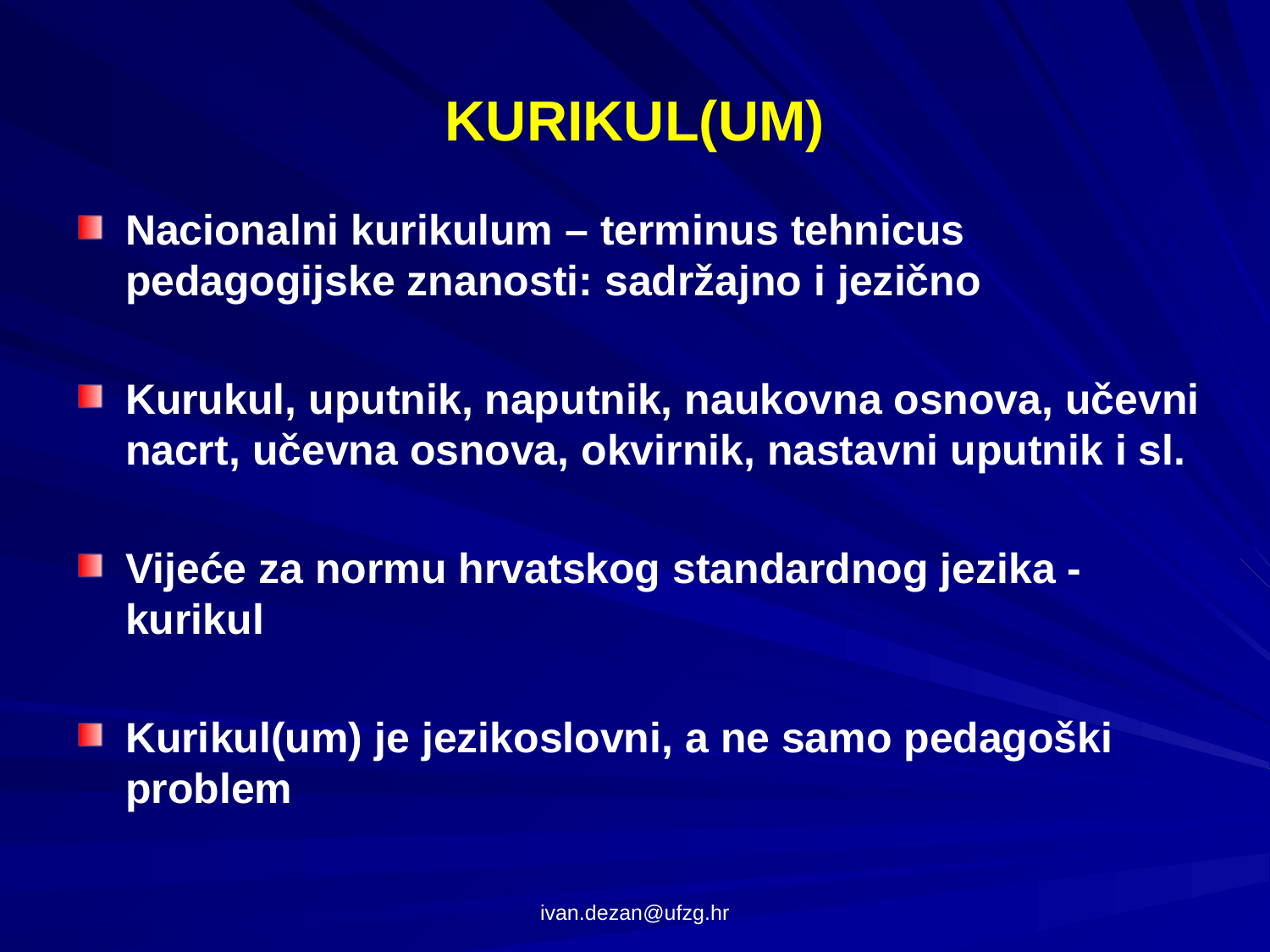

# KURIKUL(UM)
Nacionalni kurikulum – terminus tehnicus pedagogijske znanosti: sadržajno i jezično

Kurukul, uputnik, naputnik, naukovna osnova, učevni nacrt, učevna osnova, okvirnik, nastavni uputnik i sl.

Vijeće za normu hrvatskog standardnog jezika -  kurikul

Kurikul(um) je jezikoslovni, a ne samo pedagoški problem

ivan.dezan@ufzg.hr